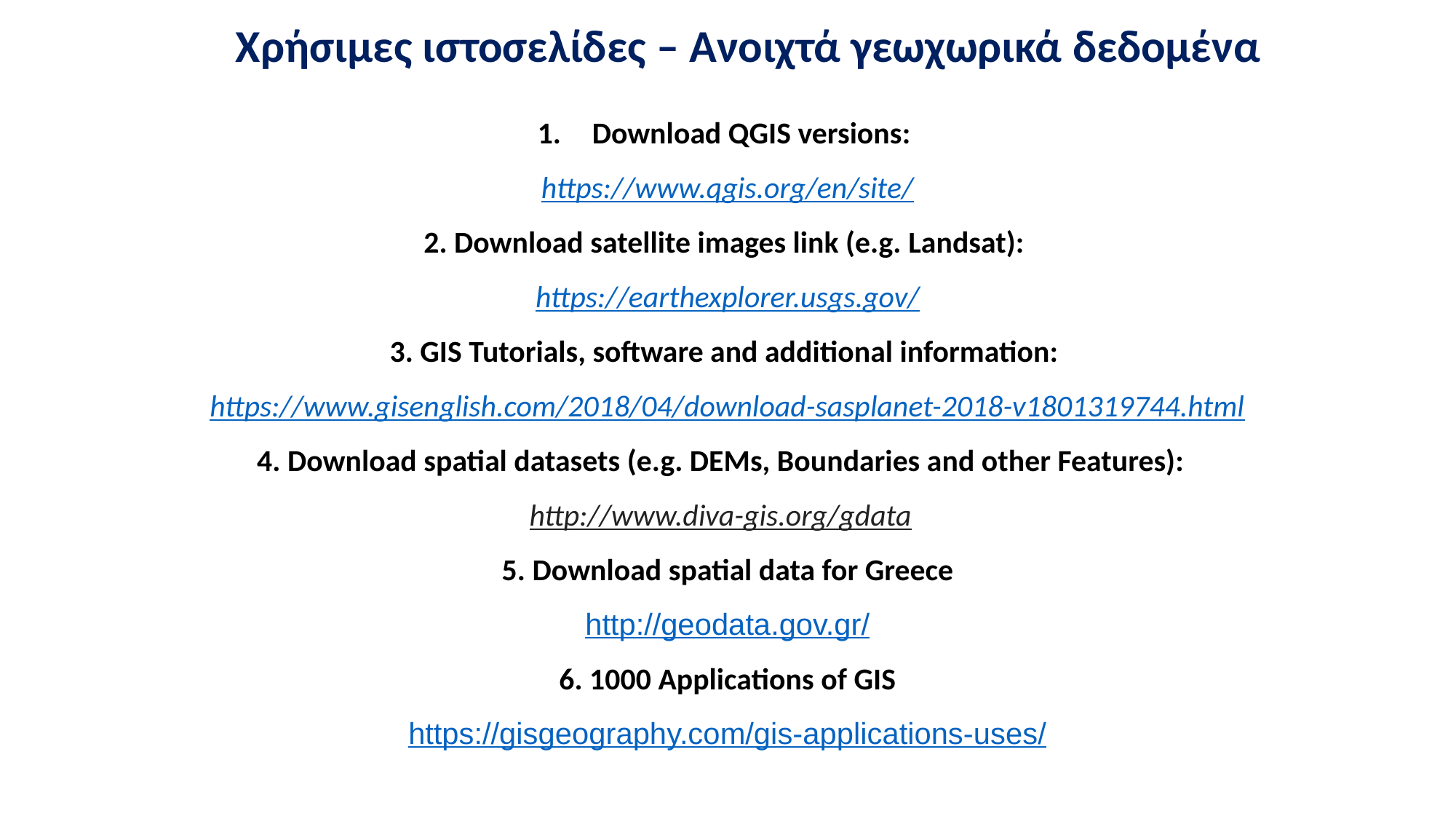

Χρήσιμες ιστοσελίδες – Ανοιχτά γεωχωρικά δεδομένα
Download QGIS versions:
https://www.qgis.org/en/site/
2. Download satellite images link (e.g. Landsat):
https://earthexplorer.usgs.gov/
3. GIS Tutorials, software and additional information:
https://www.gisenglish.com/2018/04/download-sasplanet-2018-v1801319744.html
4. Download spatial datasets (e.g. DEMs, Boundaries and other Features):
http://www.diva-gis.org/gdata
5. Download spatial data for Greece
http://geodata.gov.gr/
6. 1000 Applications of GIS
https://gisgeography.com/gis-applications-uses/
#